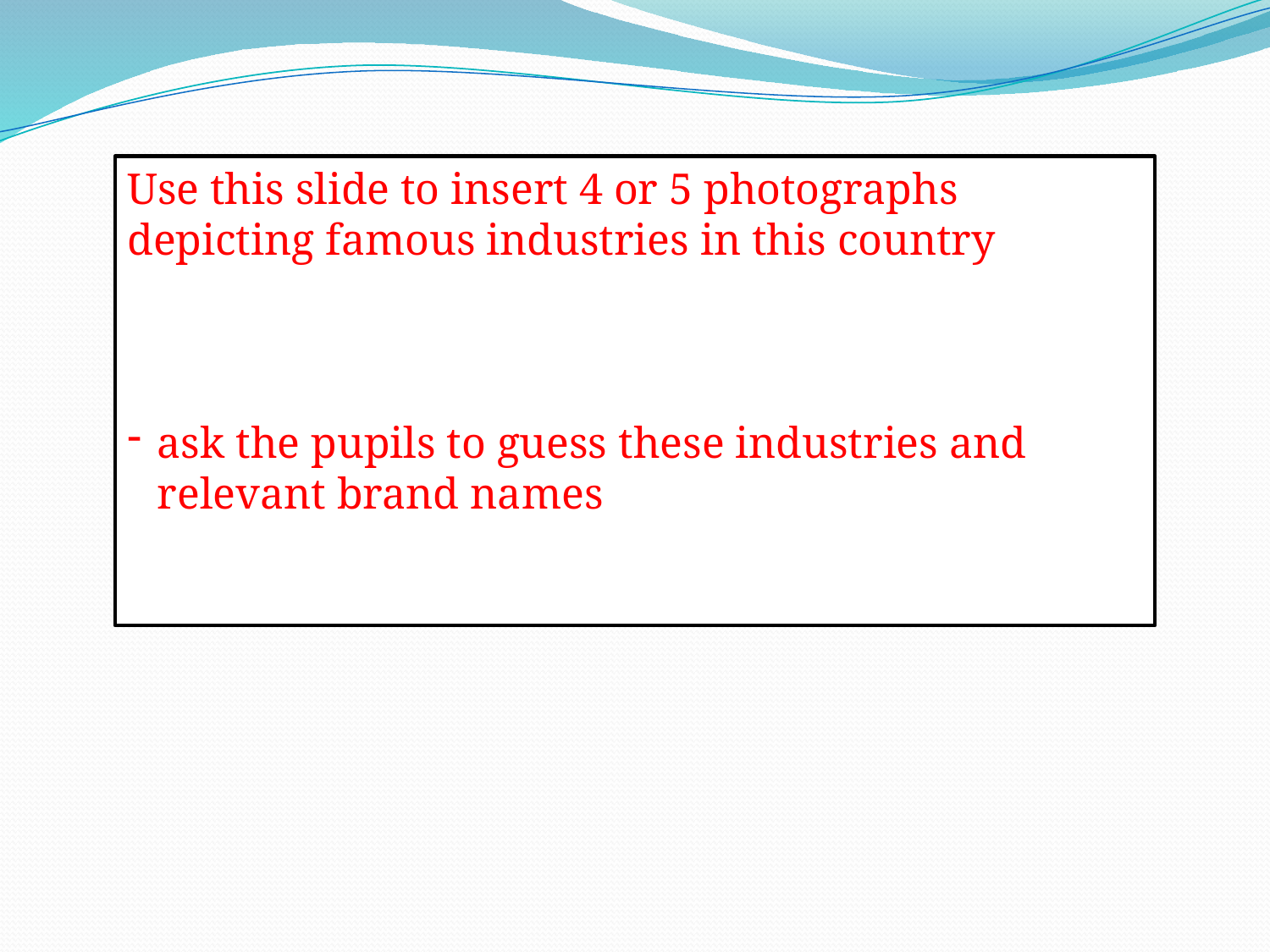

Use this slide to insert 4 or 5 photographs depicting famous industries in this country

ask the pupils to guess these industries and relevant brand names